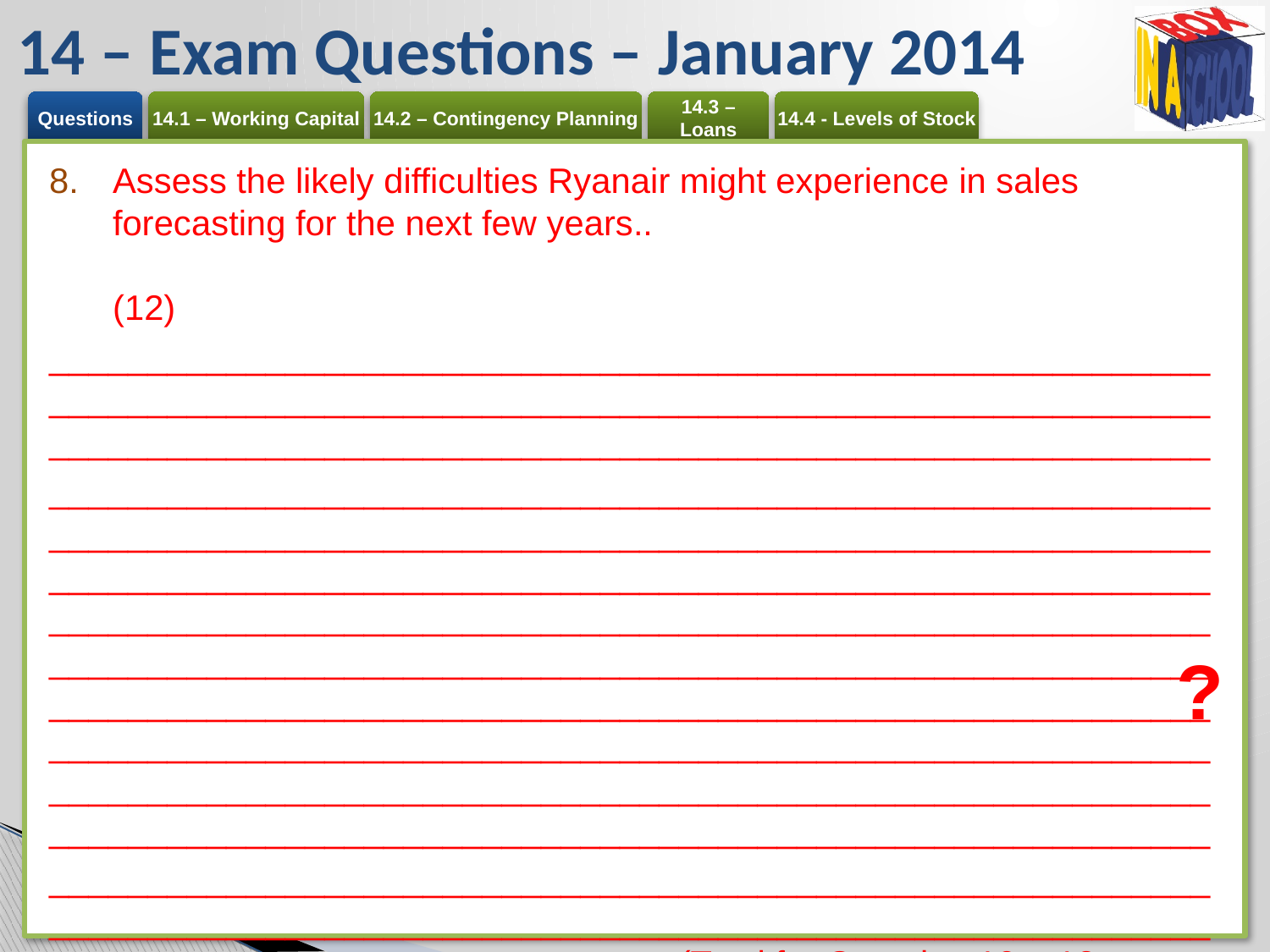

# 14 – Exam Questions – January 2014
Assess the likely difficulties Ryanair might experience in sales forecasting for the next few years.. 	(12)
_________________________________________________________________________________________________________________________________________________________________________________
_________________________________________________________________________________________________________________________________________________________________________________ _________________________________________________________________________________________________________________________________________________________________________________ _________________________________________________________________________________________________________________________________________________________________________________
______________________________________________________________________________________________________________________________________________________(Total for Question 10 = 12 marks)
?